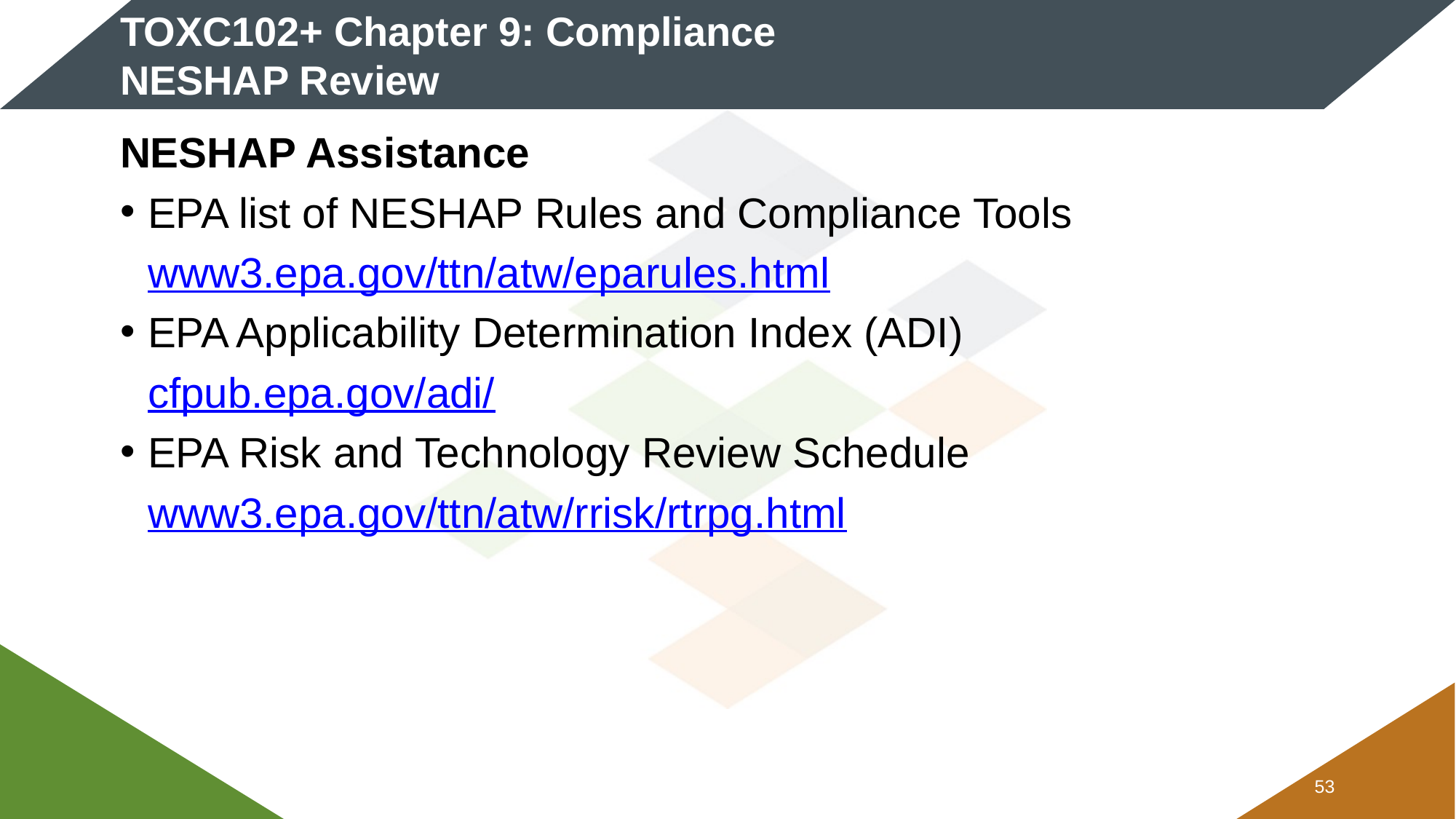

# TOXC102+ Chapter 9: Compliance NESHAP Review
NESHAP Assistance
EPA list of NESHAP Rules and Compliance Tools
www3.epa.gov/ttn/atw/eparules.html
EPA Applicability Determination Index (ADI)
cfpub.epa.gov/adi/
EPA Risk and Technology Review Schedule
www3.epa.gov/ttn/atw/rrisk/rtrpg.html
53